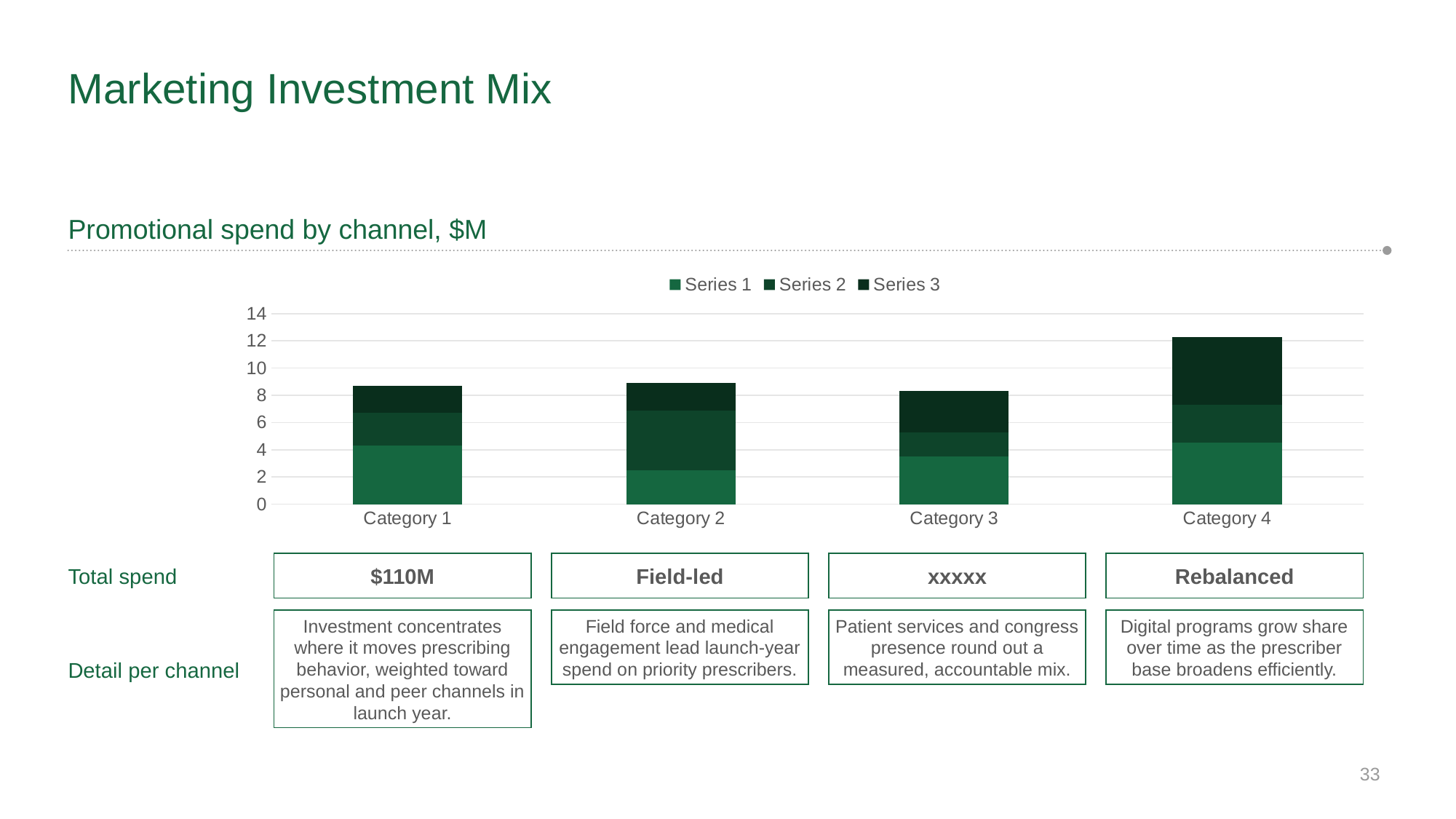

# Marketing Investment Mix
Promotional spend by channel, $M

### Chart

| Category | Series 1 | Series 2 | Series 3 |
|---|---|---|---|
| Category 1 | 4.3 | 2.4 | 2.0 |
| Category 2 | 2.5 | 4.4 | 2.0 |
| Category 3 | 3.5 | 1.8 | 3.0 |
| Category 4 | 4.5 | 2.8 | 5.0 |
$110M
Field-led
xxxxx
Rebalanced
Total spend
Investment concentrates where it moves prescribing behavior, weighted toward personal and peer channels in launch year.
Field force and medical engagement lead launch-year spend on priority prescribers.
Patient services and congress presence round out a measured, accountable mix.
Digital programs grow share over time as the prescriber base broadens efficiently.
Detail per channel
33